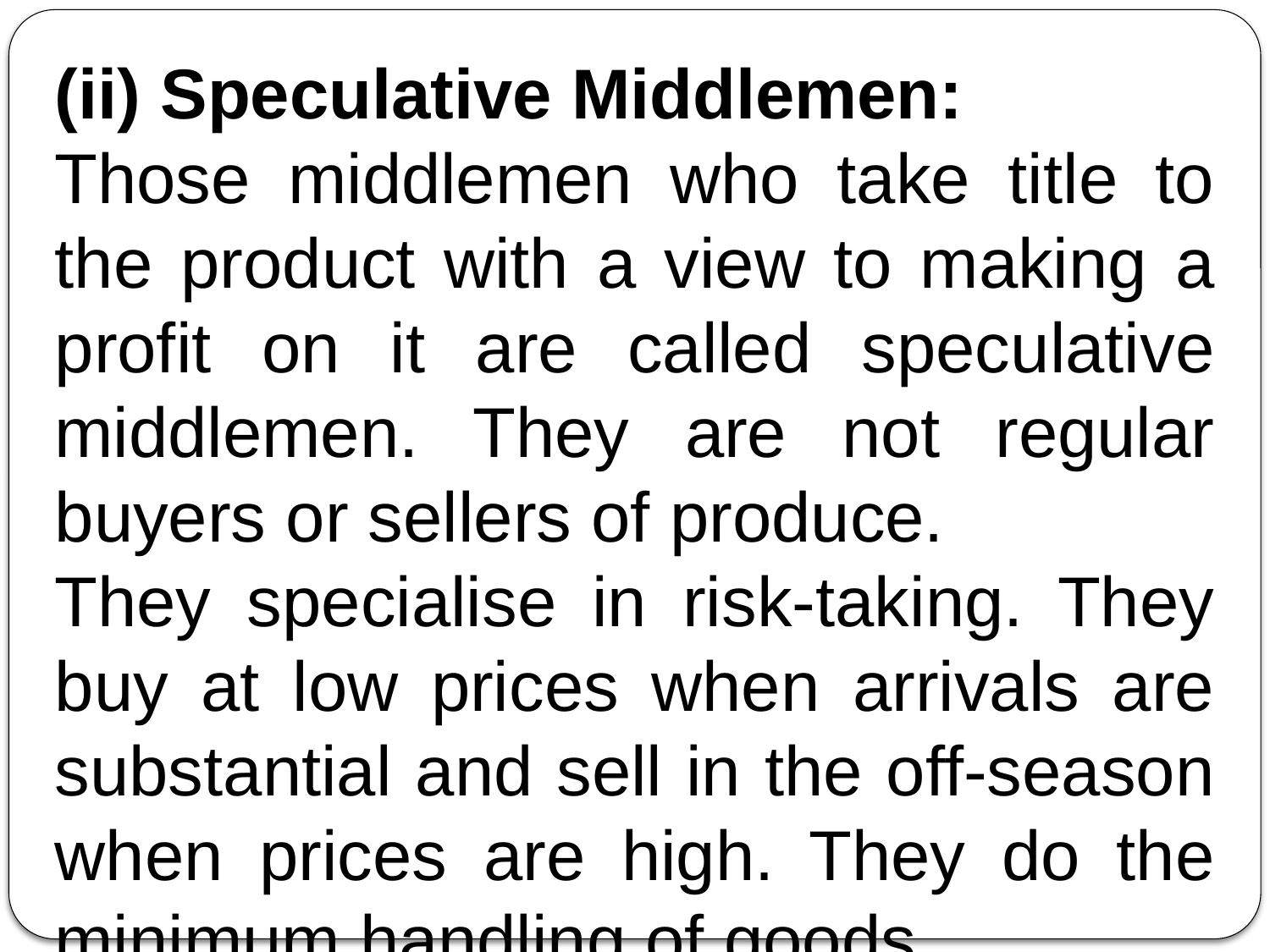

(ii) Speculative Middlemen:
Those middlemen who take title to the product with a view to making a profit on it are called speculative middlemen. They are not regular buyers or sellers of produce.
They specialise in risk-taking. They buy at low prices when arrivals are substantial and sell in the off-season when prices are high. They do the minimum handling of goods.